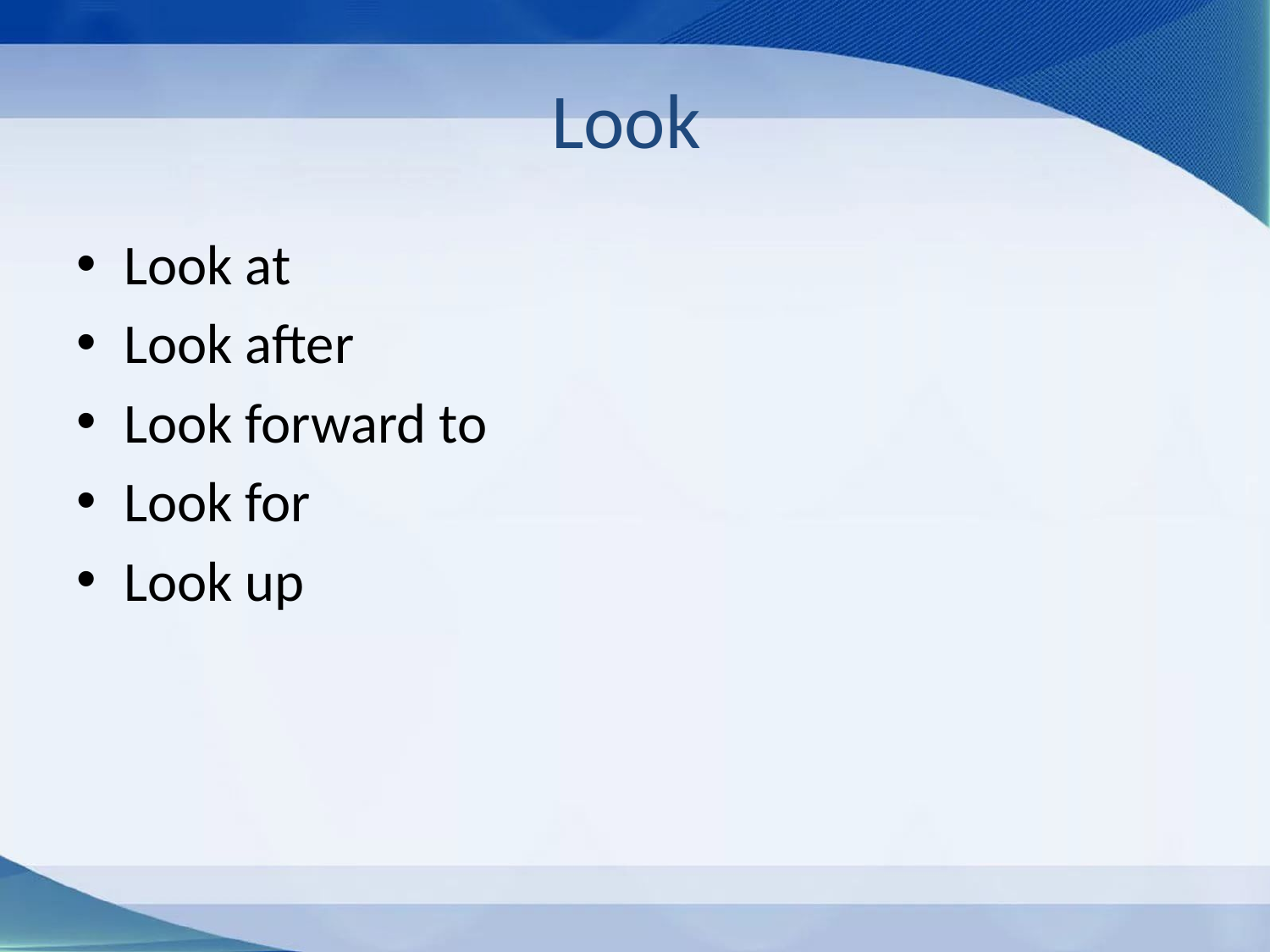

# Look
Look at
Look after
Look forward to
Look for
Look up